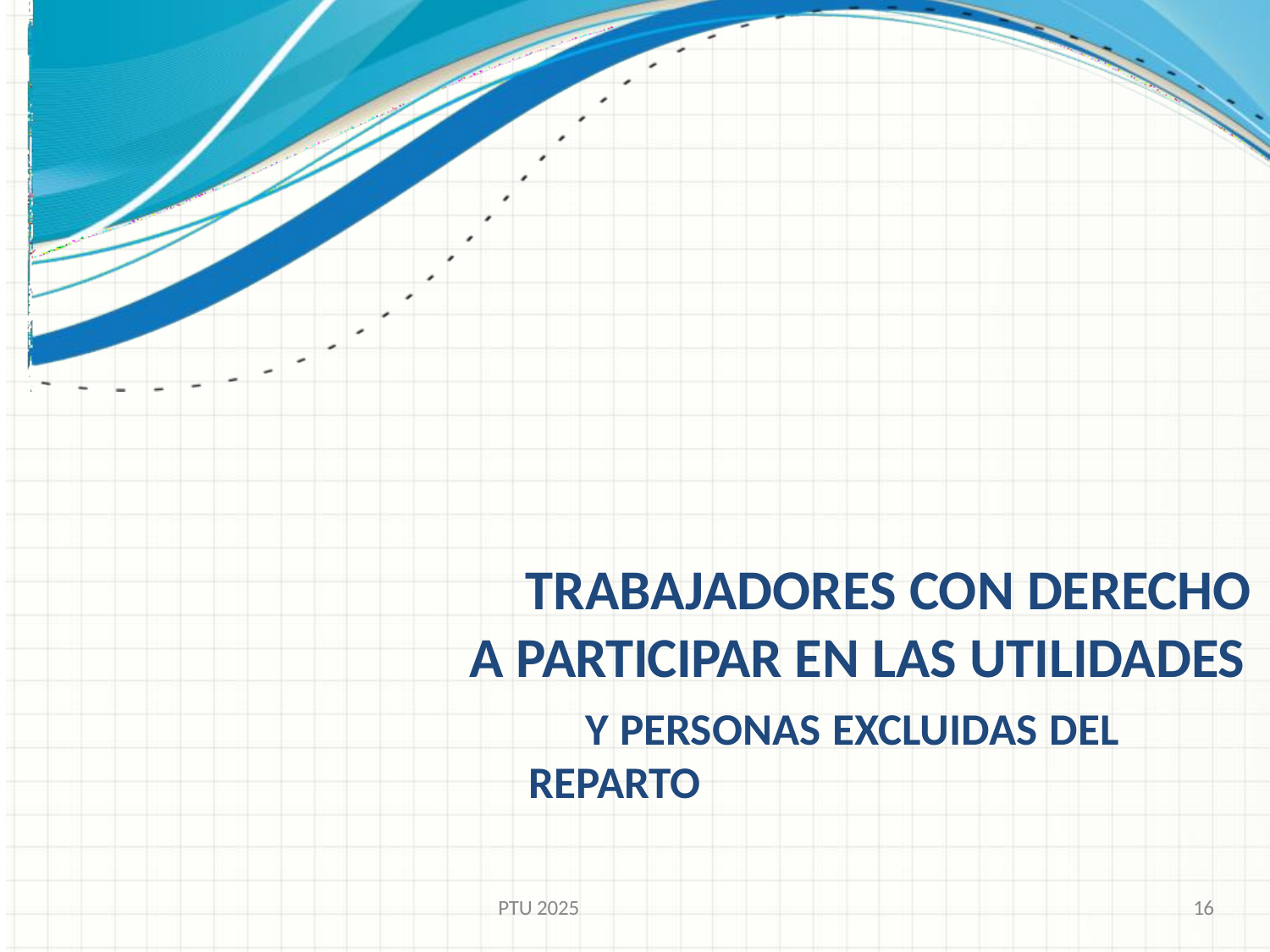

TRABAJADORES CON DERECHO A PARTICIPAR EN LAS UTILIDADES
Y PERSONAS EXCLUIDAS DEL REPARTO
PTU 2025
16